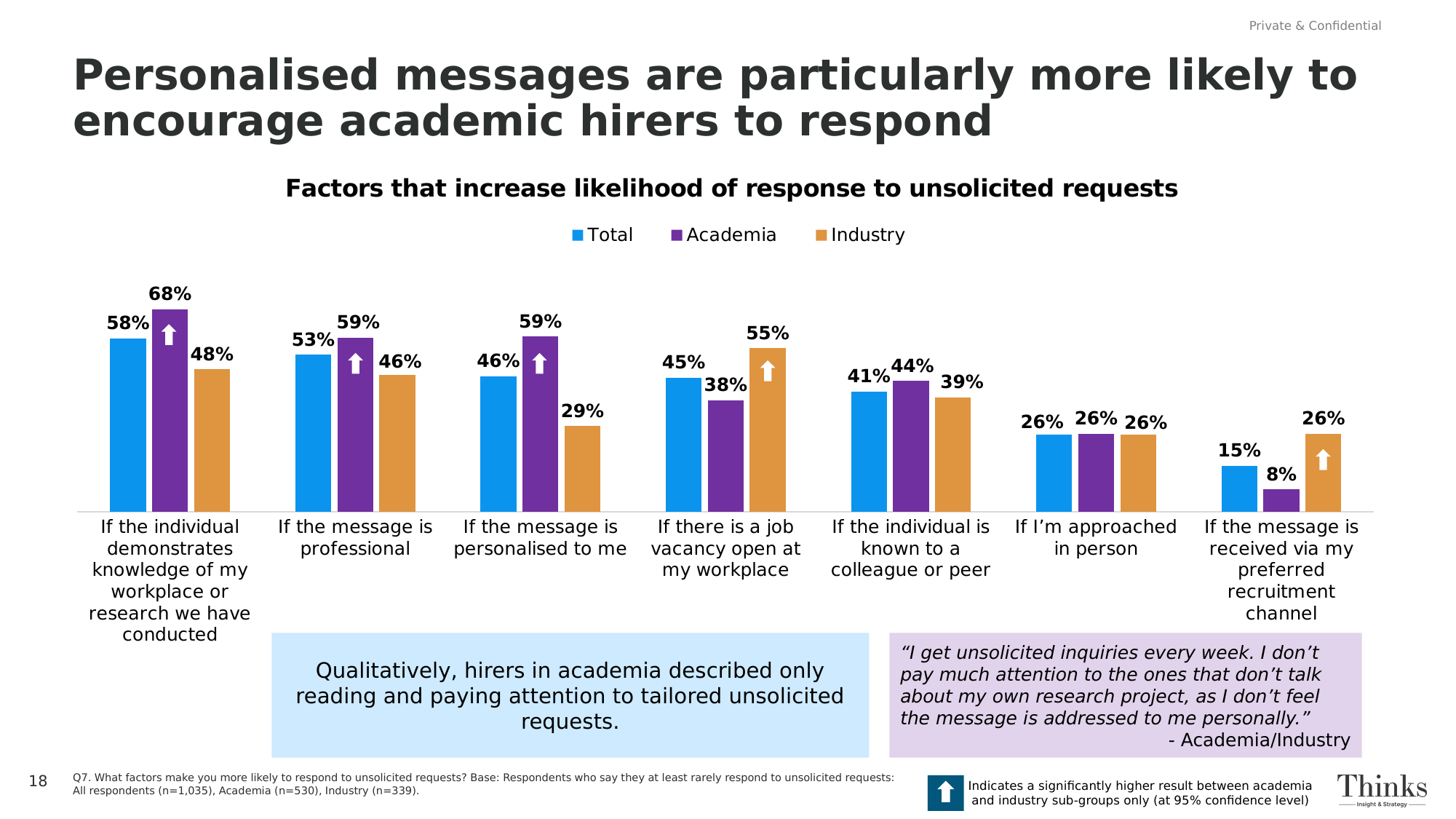

Private & Confidential
Personalised messages are particularly more likely to encourage academic hirers to respond

### Chart: Factors that increase likelihood of response to unsolicited requests

| Category | Total | Academia | Industry |
|---|---|---|---|
| If the individual demonstrates knowledge of my workplace or research we have conducted | 0.5845410628019324 | 0.6830188679245284 | 0.48082595870206485 |
| If the message is professional | 0.5294685990338164 | 0.5867924528301888 | 0.46017699115044247 |
| If the message is personalised to me | 0.45603864734299515 | 0.5905660377358491 | 0.28908554572271383 |
| If there is a job vacancy open at my workplace | 0.4521739130434782 | 0.3754716981132076 | 0.5516224188790559 |
| If the individual is known to a colleague or peer | 0.4057971014492754 | 0.4415094339622641 | 0.38643067846607665 |
| If I’m approached in person | 0.2608695652173913 | 0.2622641509433963 | 0.2595870206489675 |
| If the message is received via my preferred recruitment channel | 0.15458937198067632 | 0.07547169811320754 | 0.26253687315634217 |

Qualitatively, hirers in academia described only reading and paying attention to tailored unsolicited requests.
“I get unsolicited inquiries every week. I don’t pay much attention to the ones that don’t talk about my own research project, as I don’t feel the message is addressed to me personally.”
 - Academia/Industry
18
Q7. What factors make you more likely to respond to unsolicited requests? Base: Respondents who say they at least rarely respond to unsolicited requests: All respondents (n=1,035), Academia (n=530), Industry (n=339).

Indicates a significantly higher result between academia and industry sub-groups only (at 95% confidence level)